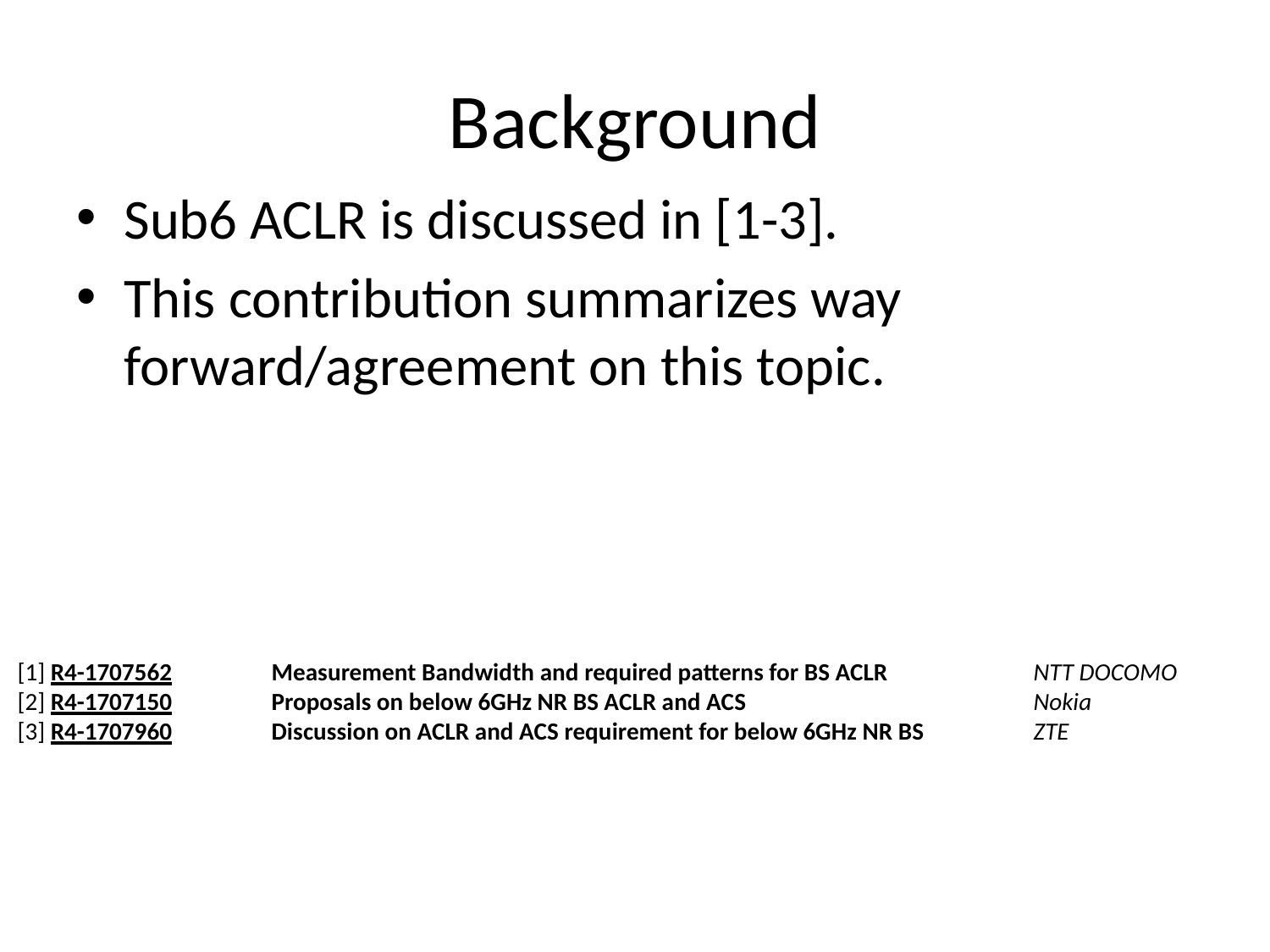

# Background
Sub6 ACLR is discussed in [1-3].
This contribution summarizes way forward/agreement on this topic.
[1] R4-1707562	Measurement Bandwidth and required patterns for BS ACLR		NTT DOCOMO
[2] R4-1707150	Proposals on below 6GHz NR BS ACLR and ACS			Nokia
[3] R4-1707960	Discussion on ACLR and ACS requirement for below 6GHz NR BS	ZTE